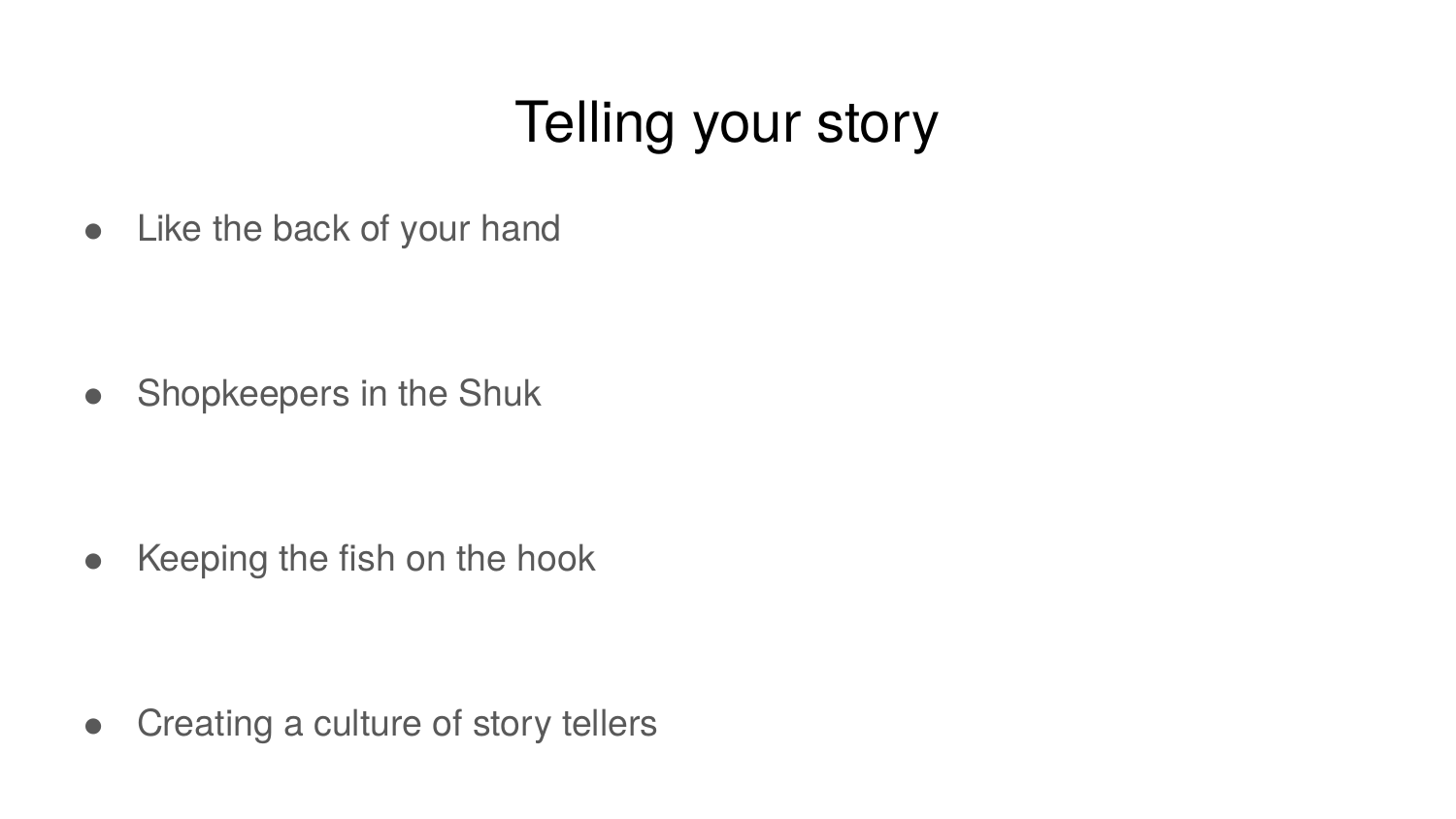

# Telling your story
Like the back of your hand

Shopkeepers in the Shuk

Keeping the fish on the hook

Creating a culture of story tellers